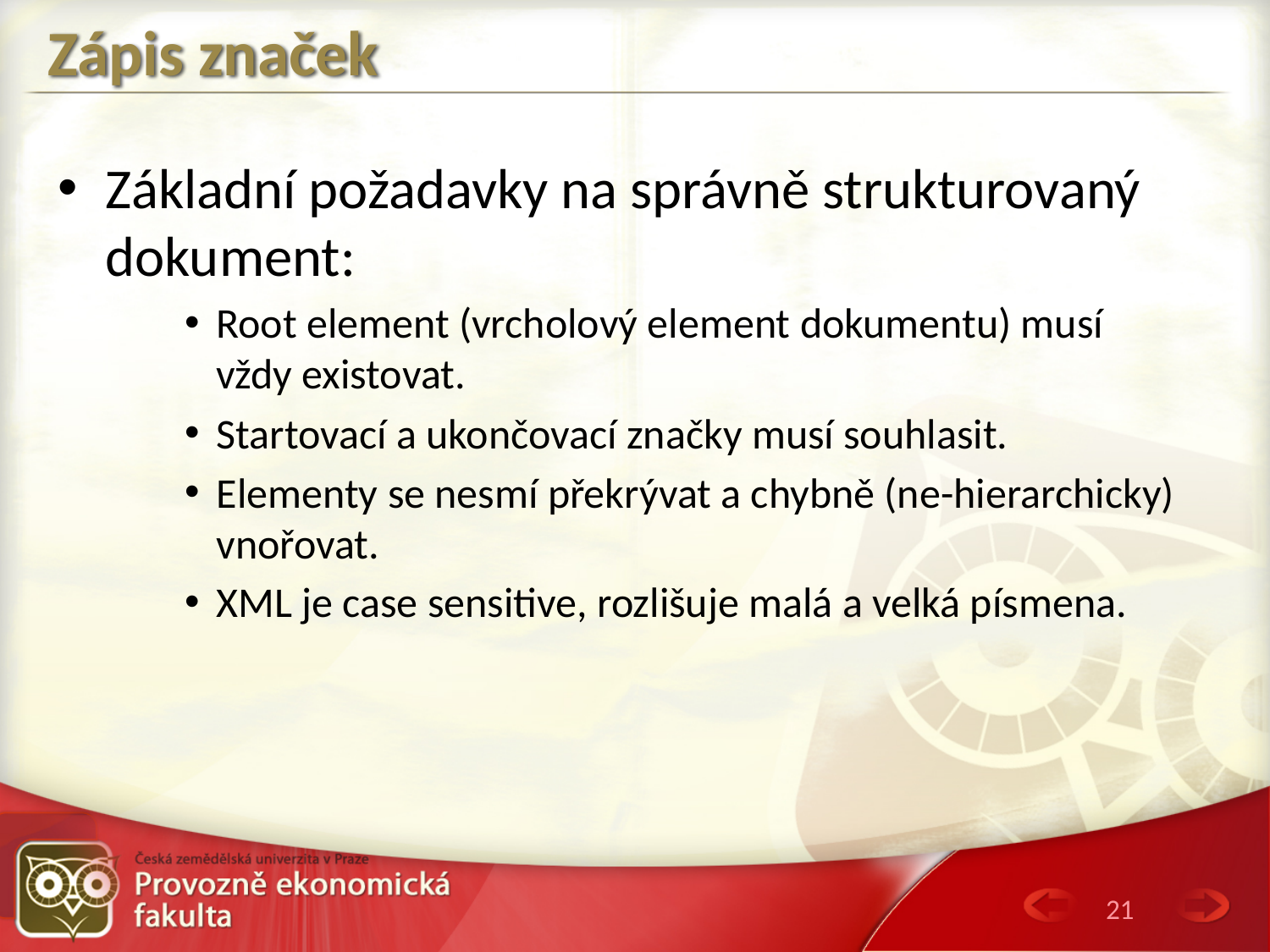

# Zápis značek
Základní požadavky na správně strukturovaný dokument:
Root element (vrcholový element dokumentu) musí vždy existovat.
Startovací a ukončovací značky musí souhlasit.
Elementy se nesmí překrývat a chybně (ne-hierarchicky) vnořovat.
XML je case sensitive, rozlišuje malá a velká písmena.